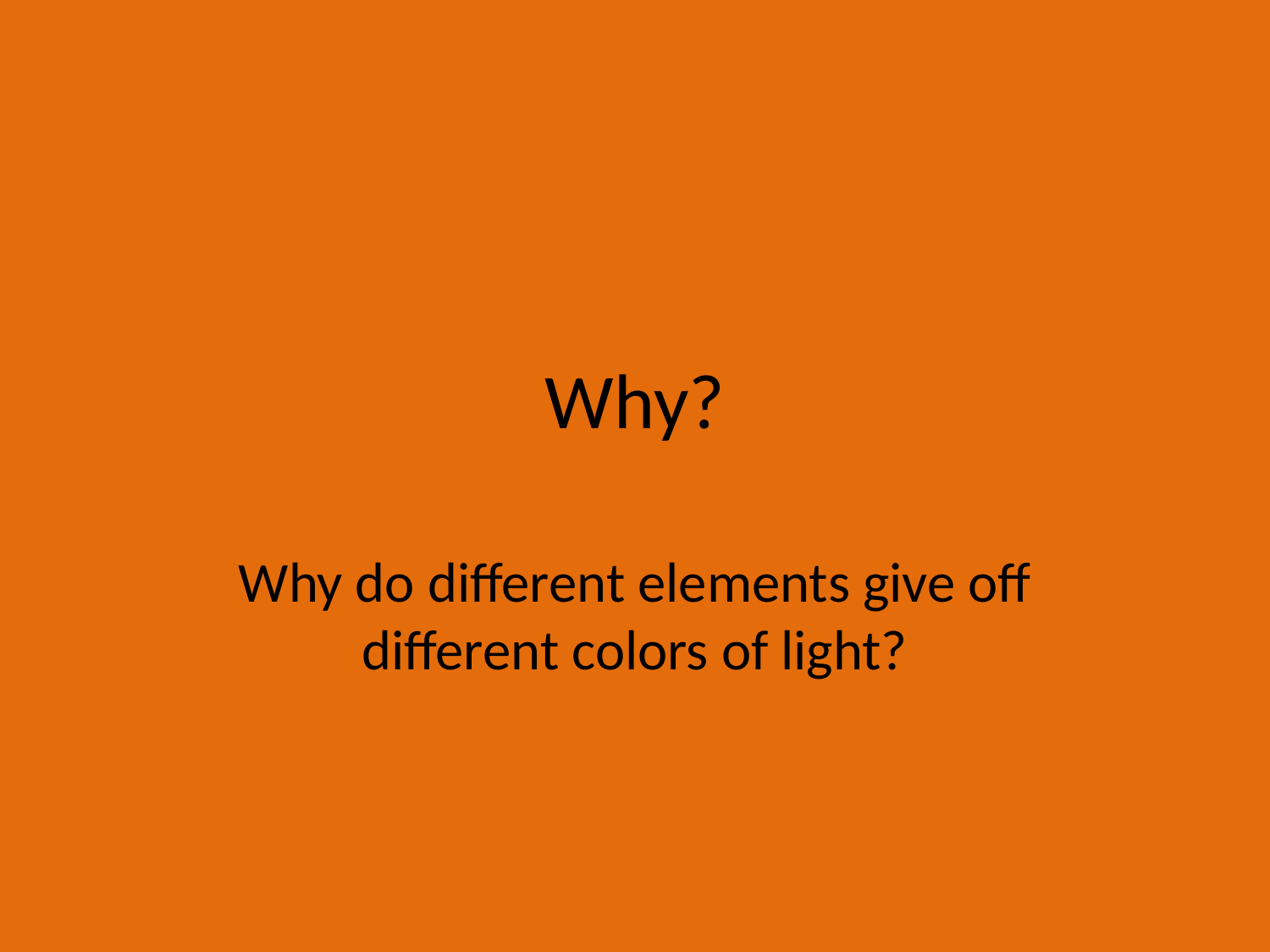

# Why?
Why do different elements give off different colors of light?